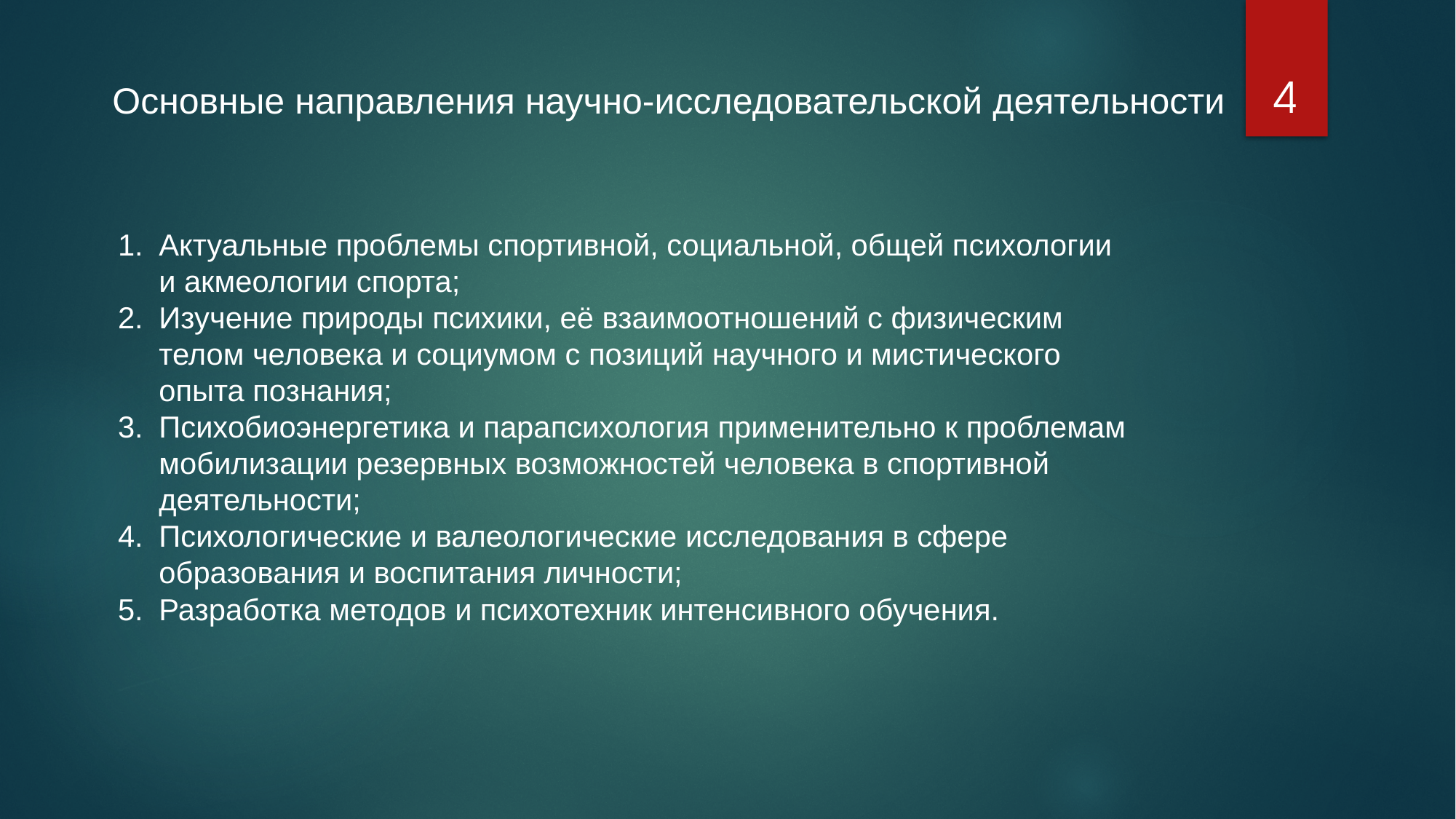

4
Основные направления научно-исследовательской деятельности
Актуальные проблемы спортивной, социальной, общей психологии и акмеологии спорта;
Изучение природы психики, её взаимоотношений с физическим телом человека и социумом с позиций научного и мистического опыта познания;
Психобиоэнергетика и парапсихология применительно к проблемам мобилизации резервных возможностей человека в спортивной деятельности;
Психологические и валеологические исследования в сфере образования и воспитания личности;
Разработка методов и психотехник интенсивного обучения.